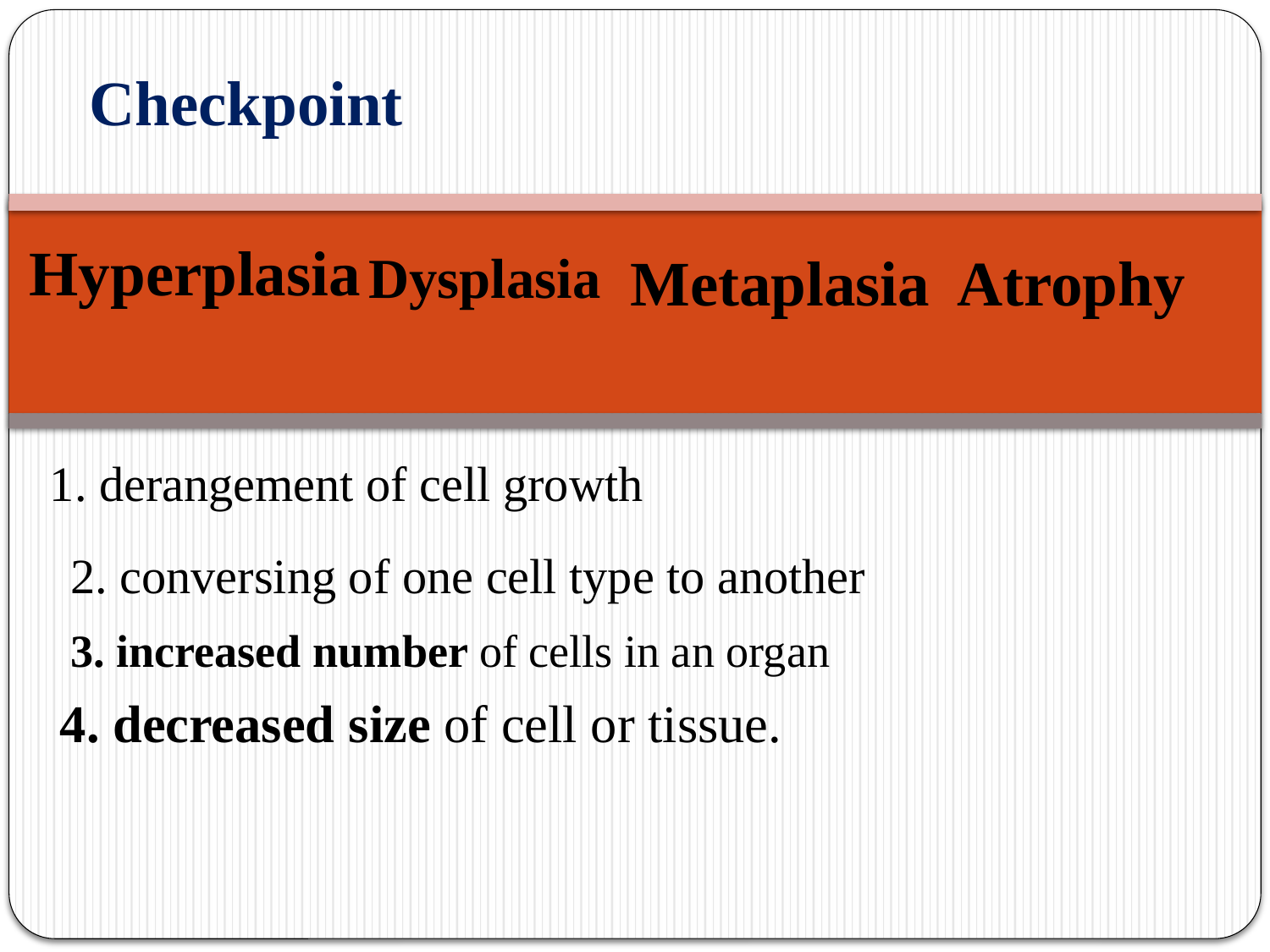

Checkpoint
Hyperplasia
Dysplasia
Metaplasia
Atrophy
1. derangement of cell growth
2. conversing of one cell type to another
3. increased number of cells in an organ
4. decreased size of cell or tissue.